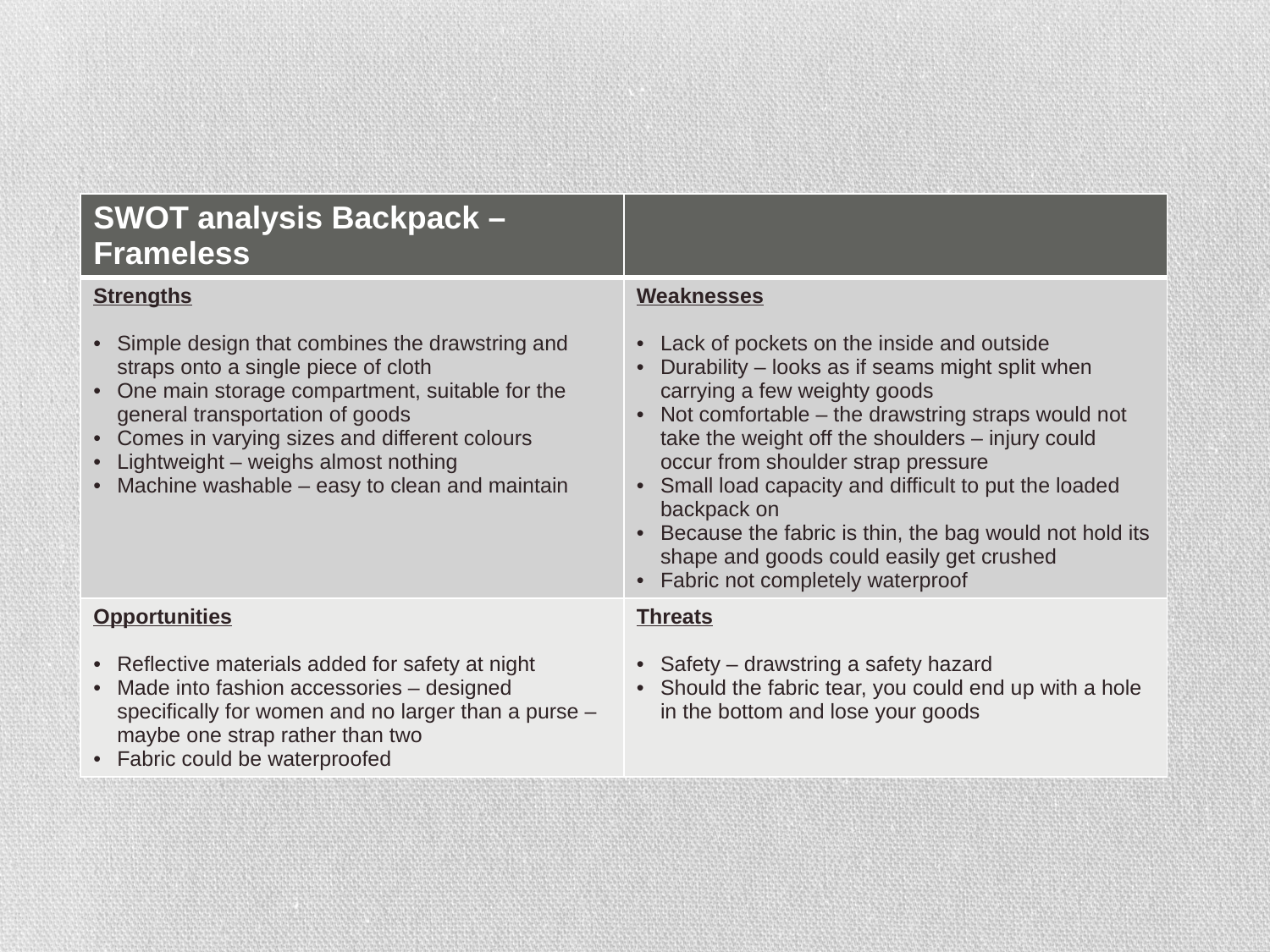

| SWOT analysis Backpack – Frameless |  |
| --- | --- |
| Strengths Simple design that combines the drawstring and straps onto a single piece of cloth One main storage compartment, suitable for the general transportation of goods Comes in varying sizes and different colours Lightweight – weighs almost nothing Machine washable – easy to clean and maintain | Weaknesses Lack of pockets on the inside and outside Durability – looks as if seams might split when carrying a few weighty goods Not comfortable – the drawstring straps would not take the weight off the shoulders – injury could occur from shoulder strap pressure Small load capacity and difficult to put the loaded backpack on Because the fabric is thin, the bag would not hold its shape and goods could easily get crushed Fabric not completely waterproof |
| Opportunities Reflective materials added for safety at night Made into fashion accessories – designed specifically for women and no larger than a purse – maybe one strap rather than two Fabric could be waterproofed | Threats Safety – drawstring a safety hazard Should the fabric tear, you could end up with a hole in the bottom and lose your goods |